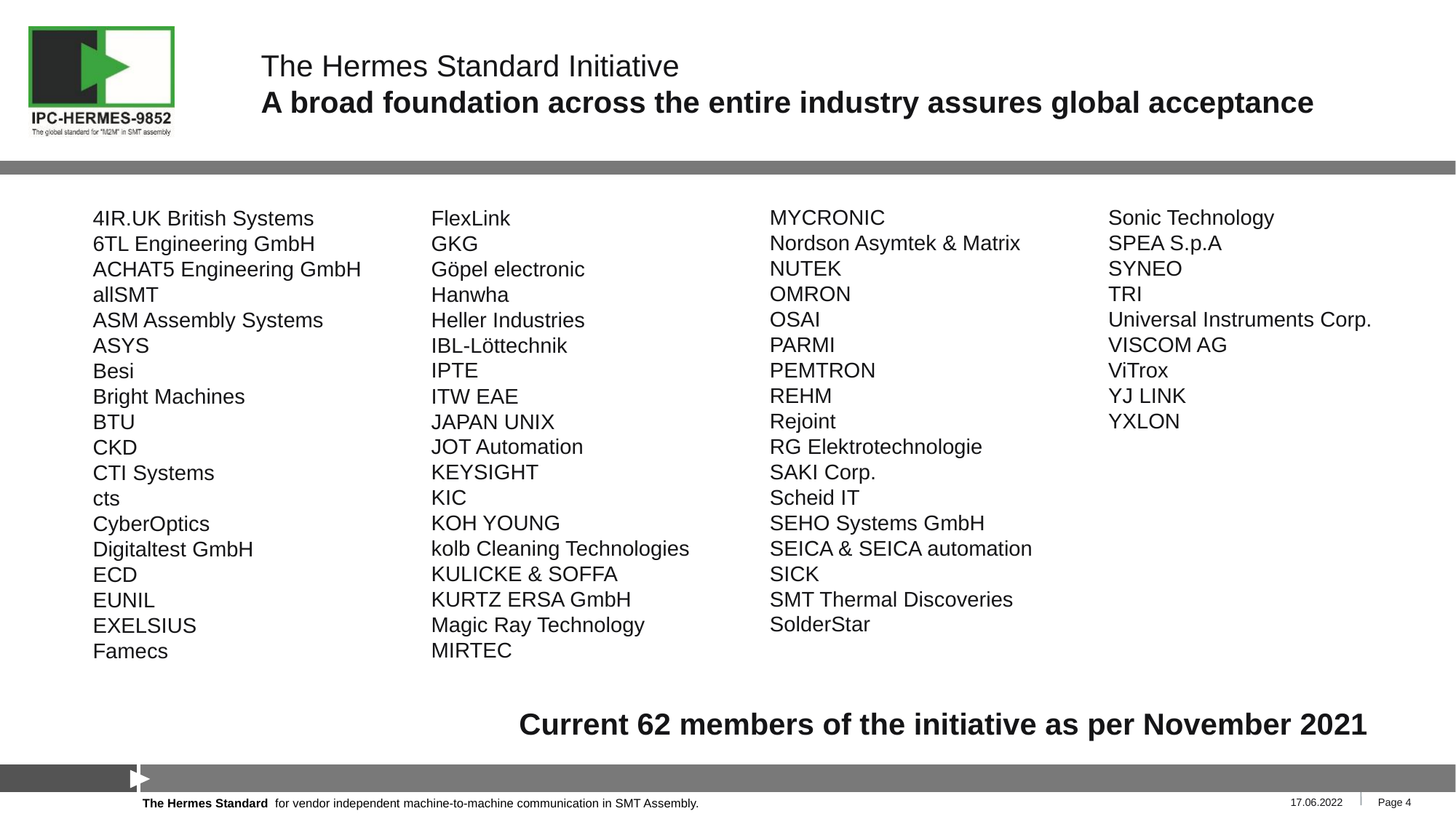

# The Hermes Standard Initiative A broad foundation across the entire industry assures global acceptance
MYCRONIC
Nordson Asymtek & Matrix
NUTEK
OMRON
OSAI
PARMI
PEMTRON
REHM
Rejoint
RG Elektrotechnologie
SAKI Corp.
Scheid IT
SEHO Systems GmbH
SEICA & SEICA automation
SICK
SMT Thermal Discoveries
SolderStar
Sonic Technology
SPEA S.p.A
SYNEO
TRI
Universal Instruments Corp.
VISCOM AG
ViTrox
YJ LINK
YXLON

FlexLink
GKG
Göpel electronic
Hanwha
Heller Industries
IBL-Löttechnik
IPTE
ITW EAE
JAPAN UNIX
JOT Automation
KEYSIGHT
KIC
KOH YOUNG
kolb Cleaning Technologies
KULICKE & SOFFA
KURTZ ERSA GmbH
Magic Ray Technology
MIRTEC

4IR.UK British Systems
6TL Engineering GmbH
ACHAT5 Engineering GmbH
allSMT
ASM Assembly Systems
ASYS
Besi
Bright Machines
BTU
CKD
CTI Systems
cts
CyberOptics
Digitaltest GmbH
ECD
EUNIL
EXELSIUS
Famecs

Current 62 members of the initiative as per November 2021
17.06.2022
Page 4